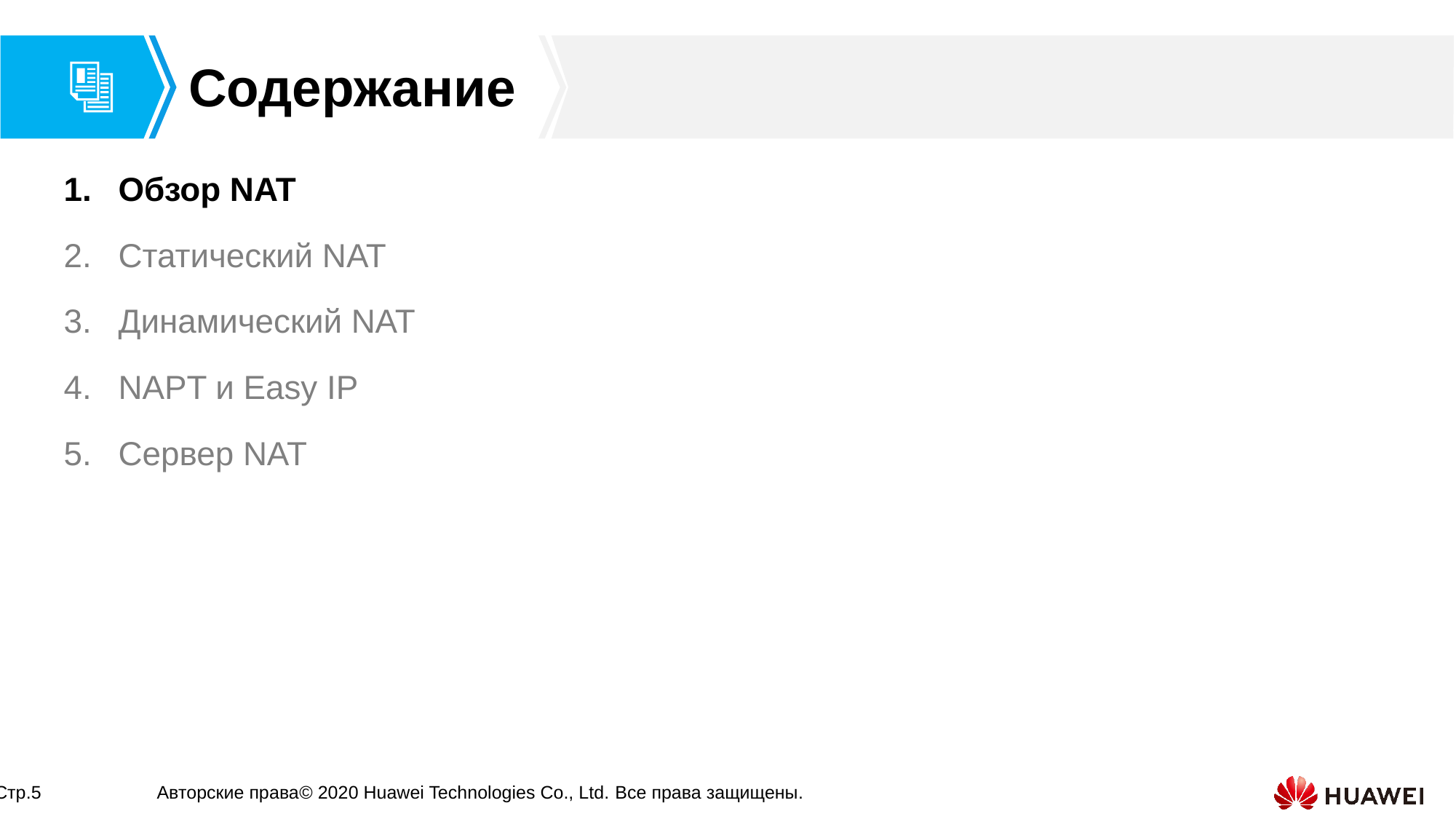

Обзор NAT
Статический NAT
Динамический NAT
NAPT и Easy IP
Сервер NAT